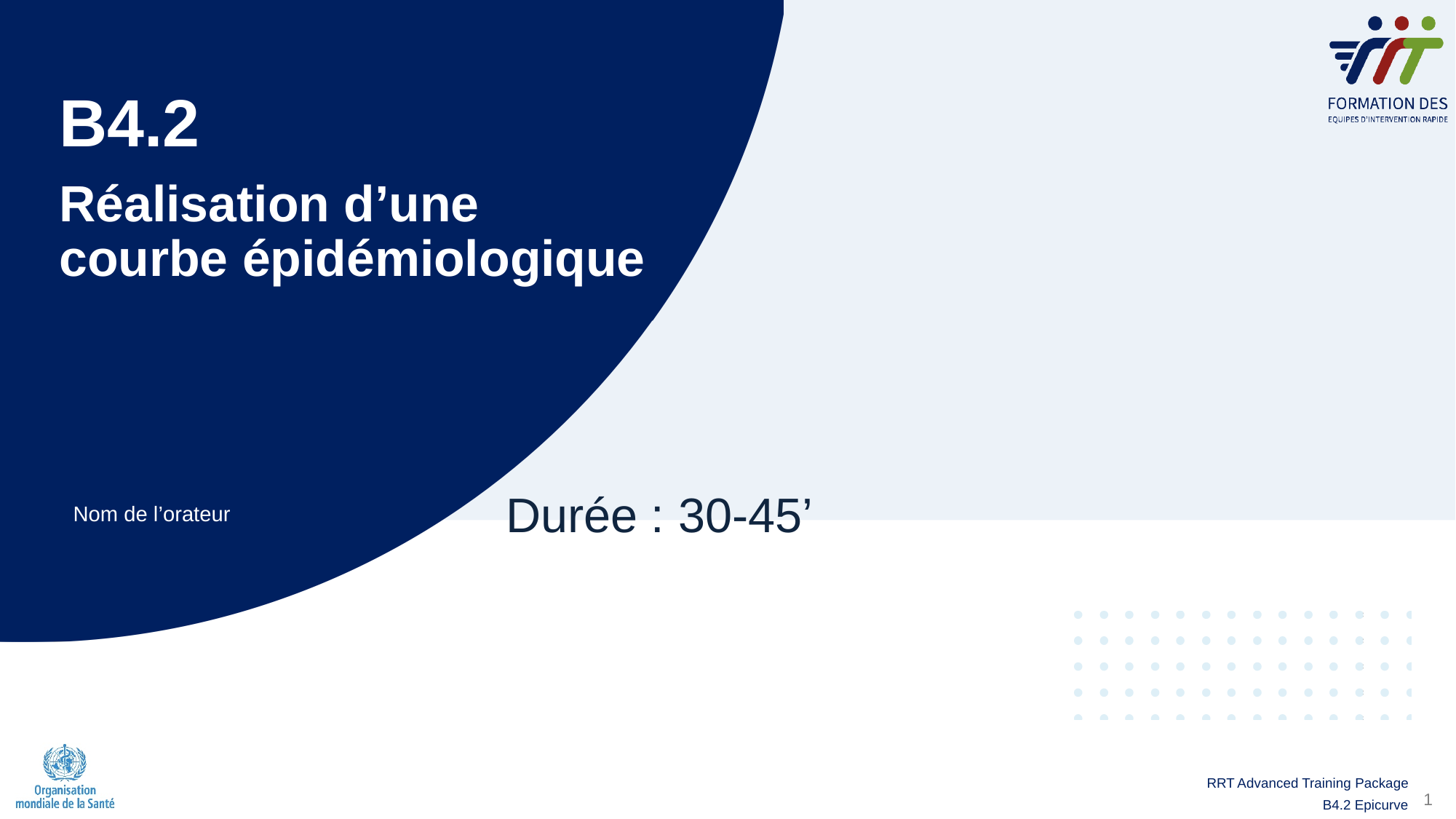

B4.2
# Réalisation d’une courbe épidémiologique
Durée : 30-45’​
Nom de l’orateur